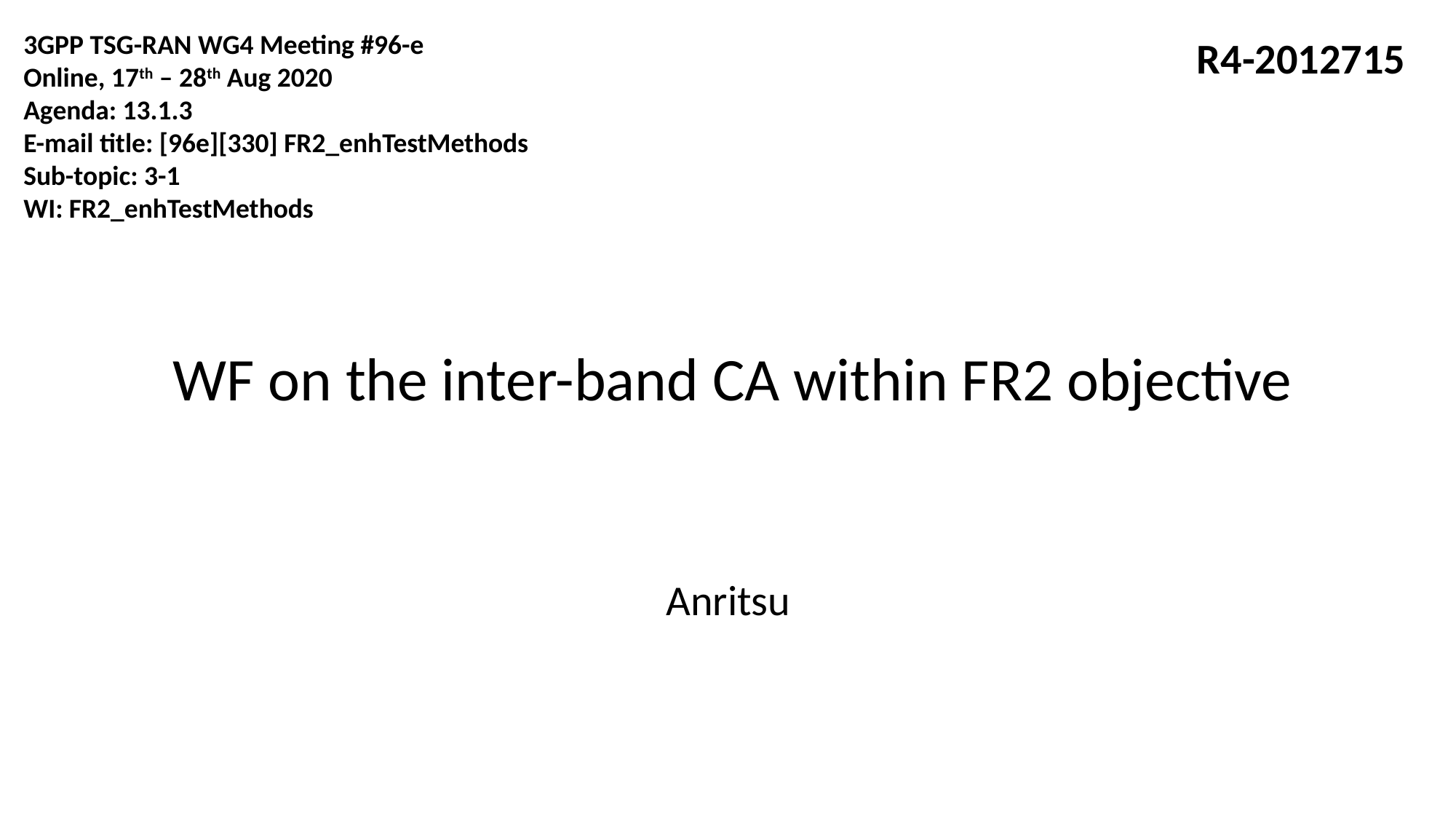

3GPP TSG-RAN WG4 Meeting #96-e
Online, 17th – 28th Aug 2020
Agenda: 13.1.3
E-mail title: [96e][330] FR2_enhTestMethods
Sub-topic: 3-1
WI: FR2_enhTestMethods
R4-2012715
# WF on the inter-band CA within FR2 objective
Anritsu